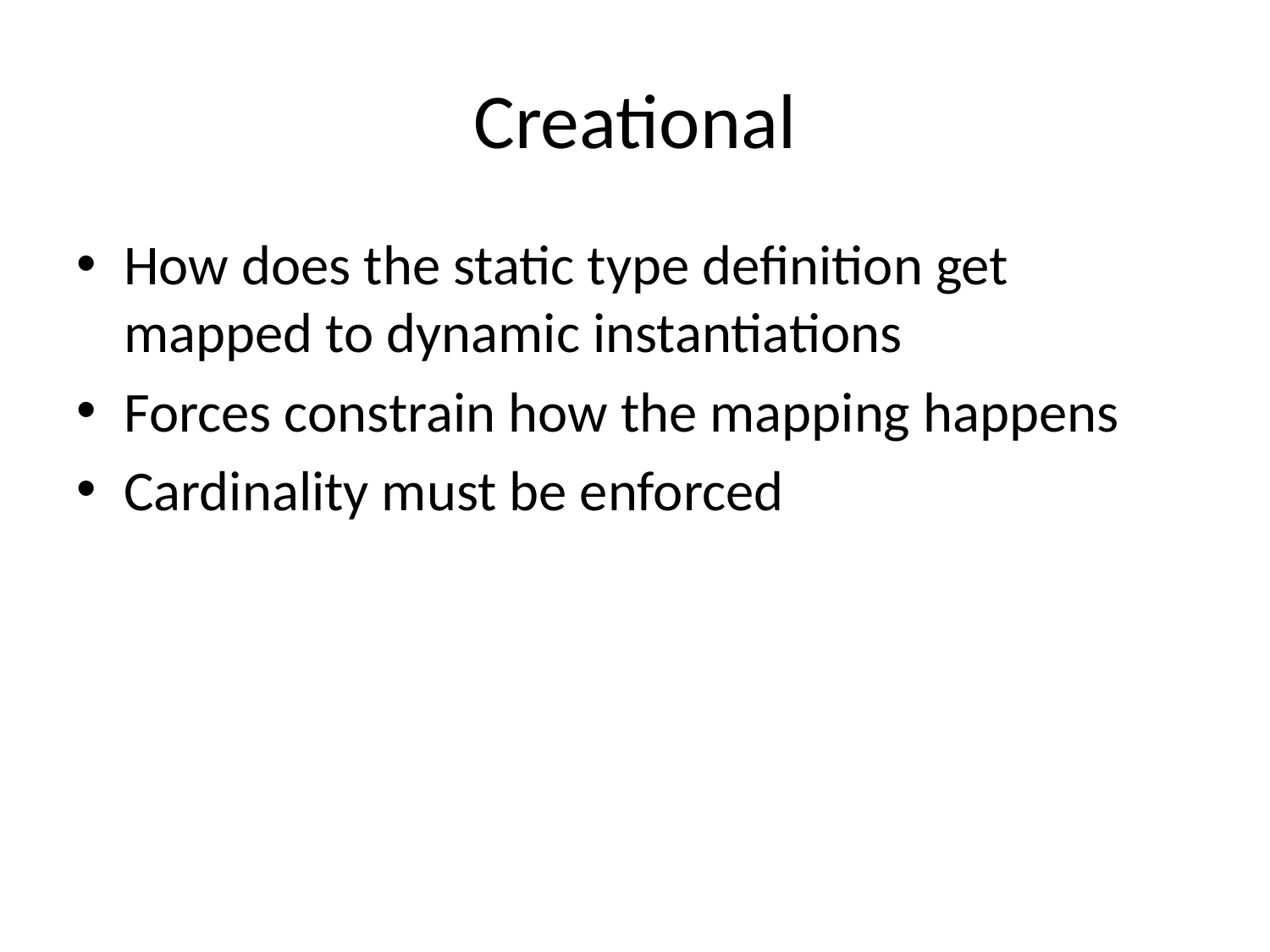

# Creational
How does the static type definition get mapped to dynamic instantiations
Forces constrain how the mapping happens
Cardinality must be enforced